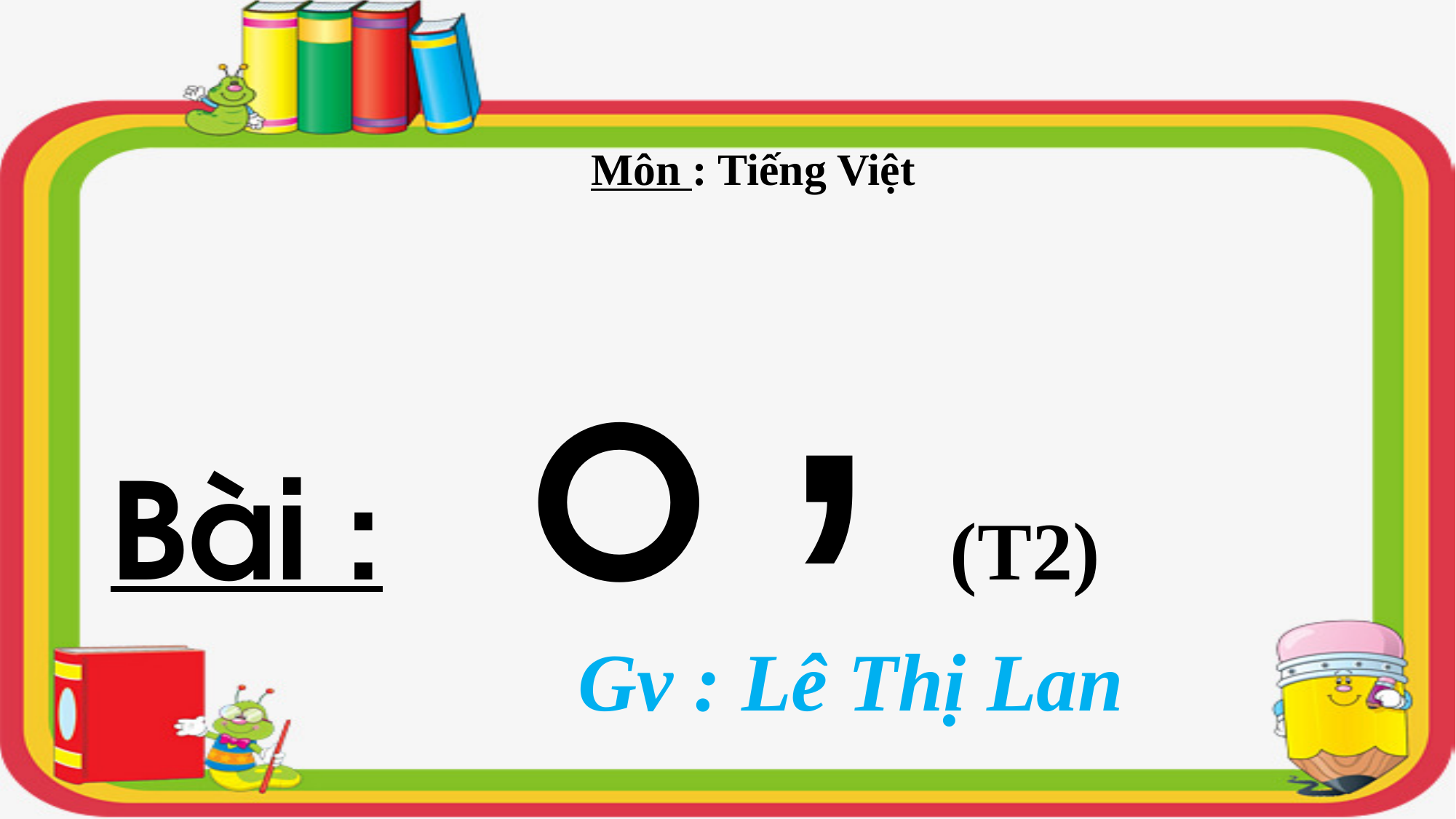

# Môn : Tiếng Việt

Bài :    O     (T2)
            Gv : Lê Thị Lan

  ’